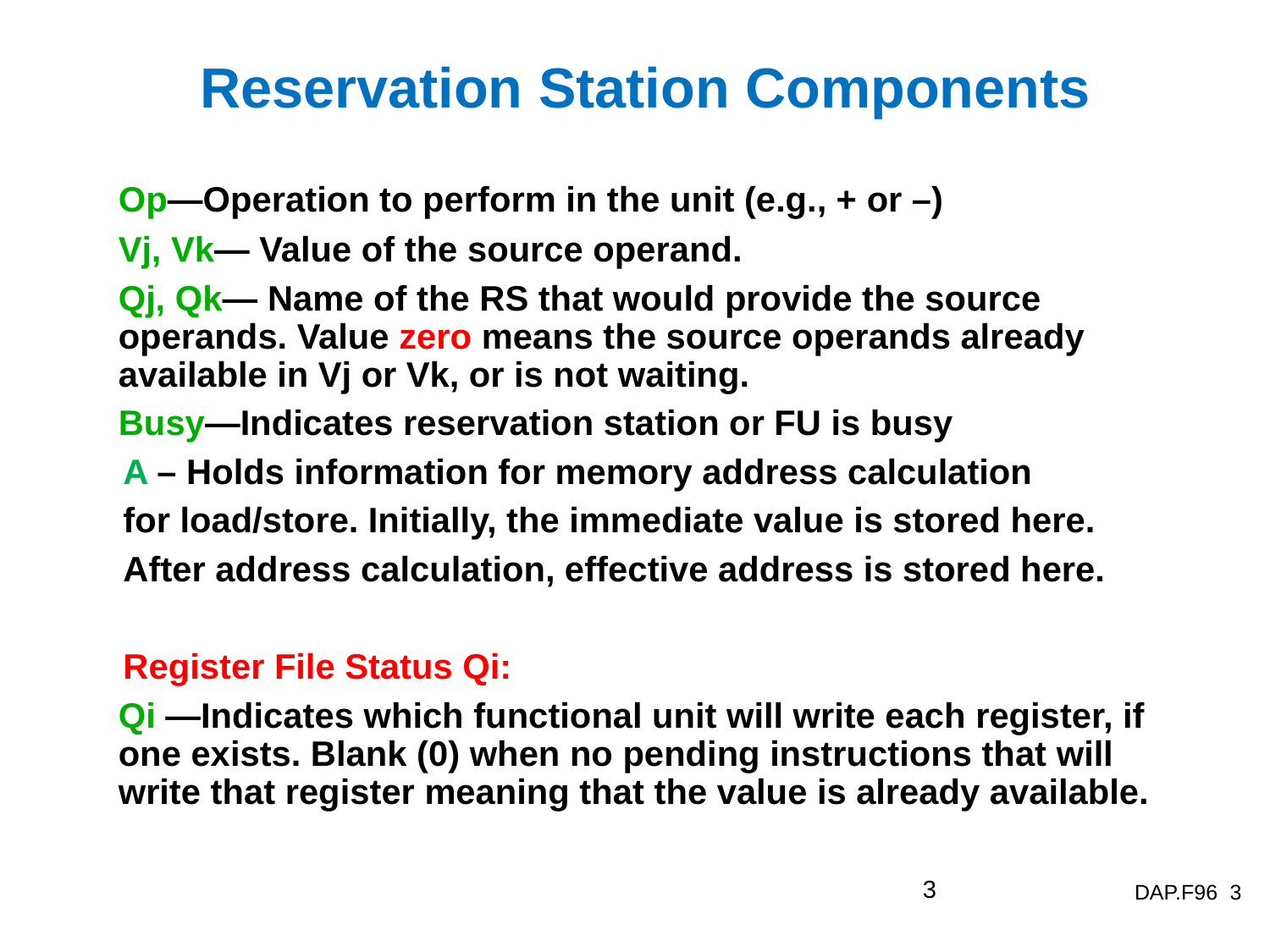

# Reservation Station Components
	Op—Operation to perform in the unit (e.g., + or –)
	Vj, Vk— Value of the source operand.
	Qj, Qk— Name of the RS that would provide the source operands. Value zero means the source operands already available in Vj or Vk, or is not waiting.
	Busy—Indicates reservation station or FU is busy
       A – Holds information for memory address calculation
       for load/store. Initially, the immediate value is stored here.
       After address calculation, effective address is stored here.

       Register File Status Qi:
	Qi —Indicates which functional unit will write each register, if one exists. Blank (0) when no pending instructions that will write that register meaning that the value is already available.

3